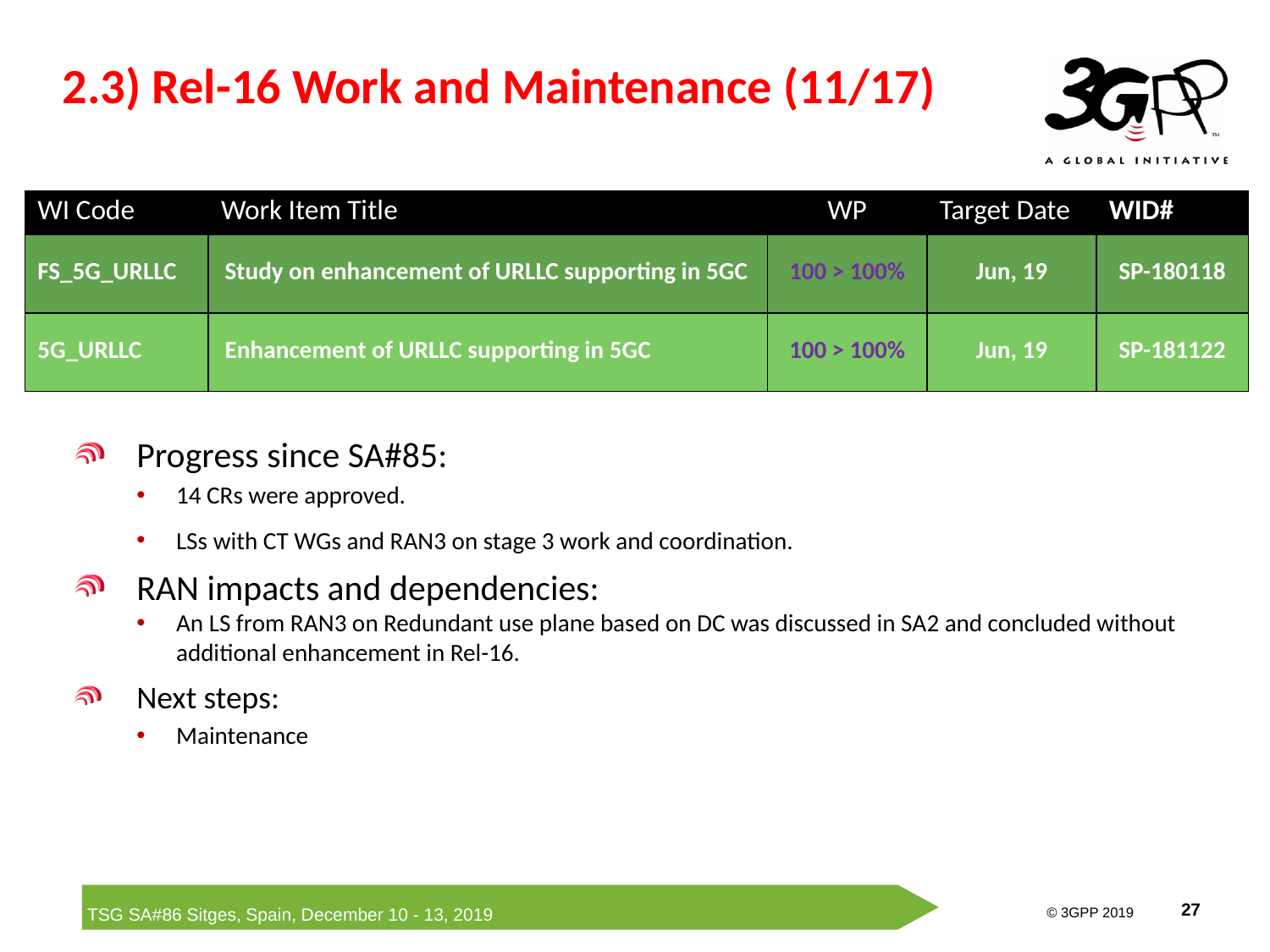

# 2.3) Rel-16 Work and Maintenance (11/17)
| WI Code | Work Item Title | WP | Target Date | WID# |
| --- | --- | --- | --- | --- |
| FS\_5G\_URLLC | Study on enhancement of URLLC supporting in 5GC | 100 > 100% | Jun, 19 | SP-180118 |
| 5G\_URLLC | Enhancement of URLLC supporting in 5GC | 100 > 100% | Jun, 19 | SP-181122 |
Progress since SA#85:
14 CRs were approved.
LSs with CT WGs and RAN3 on stage 3 work and coordination.
RAN impacts and dependencies:
An LS from RAN3 on Redundant use plane based on DC was discussed in SA2 and concluded without additional enhancement in Rel-16.
Next steps:
Maintenance